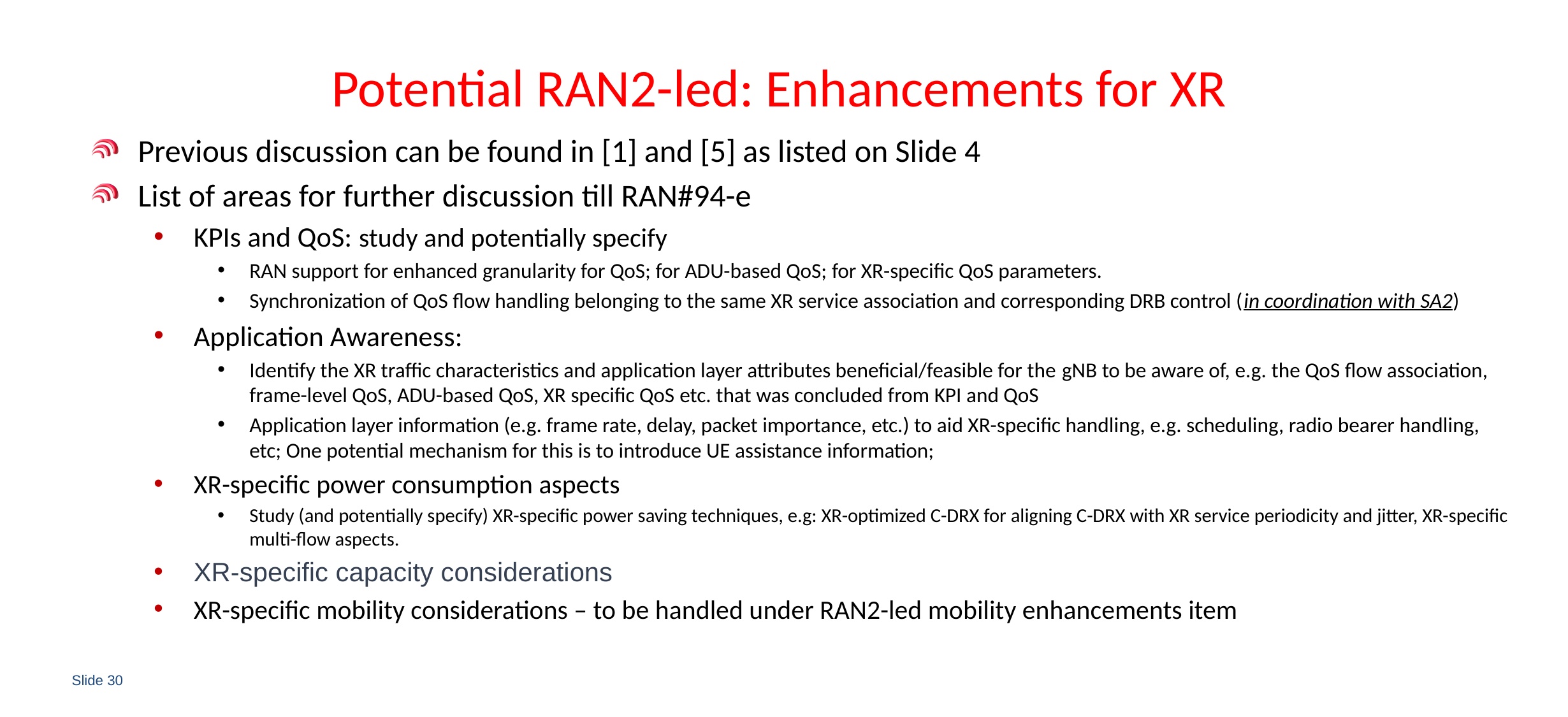

# Potential RAN2-led: Enhancements for XR
Previous discussion can be found in [1] and [5] as listed on Slide 4
List of areas for further discussion till RAN#94-e
KPIs and QoS: study and potentially specify
RAN support for enhanced granularity for QoS; for ADU-based QoS; for XR-specific QoS parameters.
Synchronization of QoS flow handling belonging to the same XR service association and corresponding DRB control (in coordination with SA2)
Application Awareness:
Identify the XR traffic characteristics and application layer attributes beneficial/feasible for the gNB to be aware of, e.g. the QoS flow association, frame-level QoS, ADU-based QoS, XR specific QoS etc. that was concluded from KPI and QoS
Application layer information (e.g. frame rate, delay, packet importance, etc.) to aid XR-specific handling, e.g. scheduling, radio bearer handling, etc; One potential mechanism for this is to introduce UE assistance information;
XR-specific power consumption aspects
Study (and potentially specify) XR-specific power saving techniques, e.g: XR-optimized C-DRX for aligning C-DRX with XR service periodicity and jitter, XR-specific multi-flow aspects.
XR-specific capacity considerations
XR-specific mobility considerations – to be handled under RAN2-led mobility enhancements item